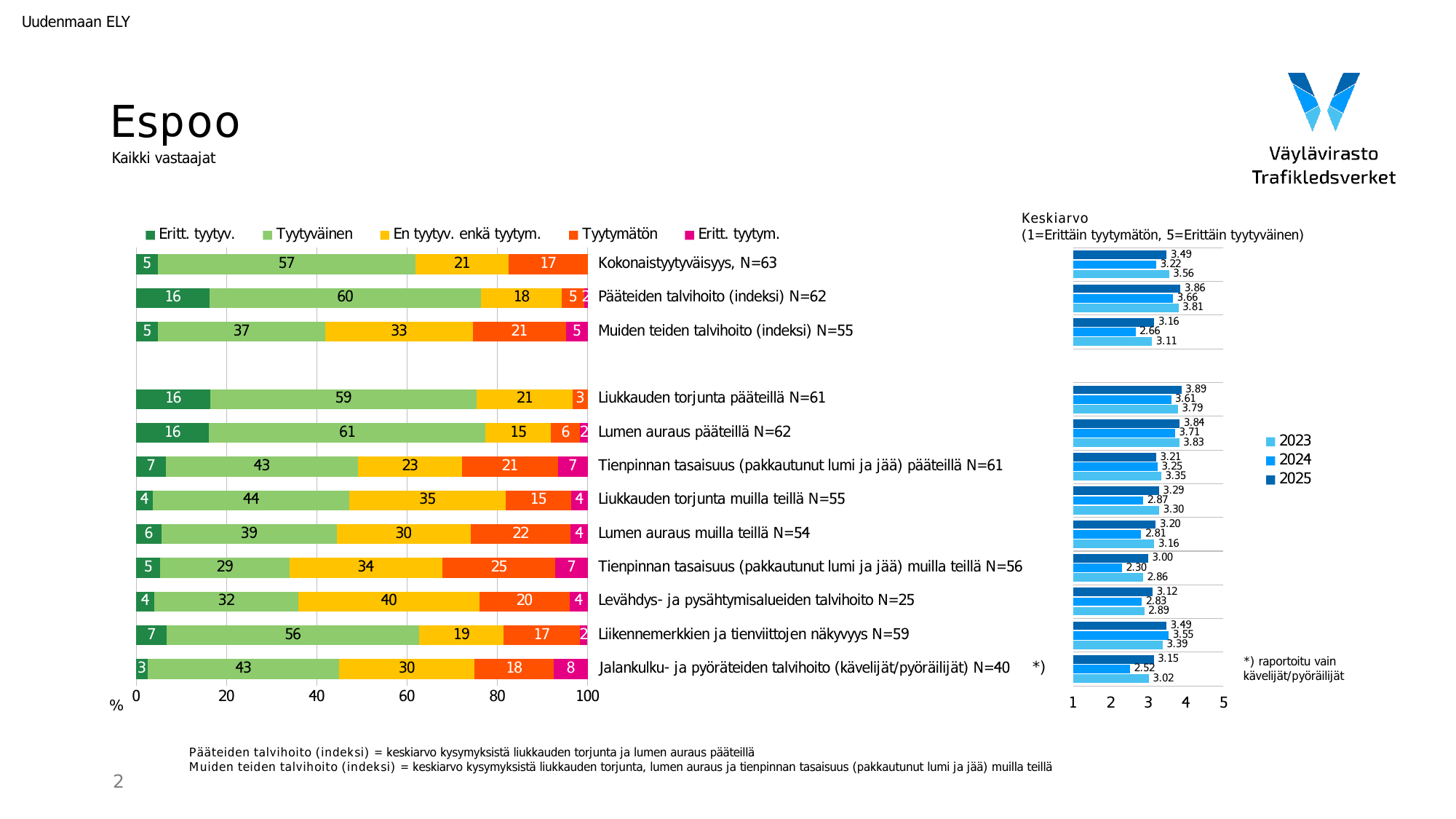

Uudenmaan ELY
# Espoo
Kaikki vastaajat
Keskiarvo
(1=Erittäin tyytymätön, 5=Erittäin tyytyväinen)

### Chart

| Category | Eritt. tyytyv. | Tyytyväinen | En tyytyv. enkä tyytym. | Tyytymätön | Eritt. tyytym. |
|---|---|---|---|---|---|
| Kokonaistyytyväisyys, N=63 | 4.761905 | 57.142857 | 20.634921 | 17.460317 | None |
| Pääteiden talvihoito (indeksi) N=62 | 16.2612375 | 60.153358 | 17.913802 | 4.865151 | 1.612903 |
| Muiden teiden talvihoito (indeksi) N=55 | 4.849687666666667 | 37.03222733333333 | 32.70121866666667 | 20.589225666666668 | 4.8276416666666675 |
|  | None | None | None | None | None |
| Liukkauden torjunta pääteillä N=61 | 16.393443 | 59.016393 | 21.311475 | 3.278689 | None |
| Lumen auraus pääteillä N=62 | 16.129032 | 61.290323 | 14.516129 | 6.451613 | 1.612903 |
| Tienpinnan tasaisuus (pakkautunut lumi ja jää) pääteillä N=61 | 6.557377 | 42.622951 | 22.95082 | 21.311475 | 6.557377 |
| Liukkauden torjunta muilla teillä N=55 | 3.636364 | 43.636364 | 34.545455 | 14.545455 | 3.636364 |
| Lumen auraus muilla teillä N=54 | 5.555556 | 38.888889 | 29.62963 | 22.222222 | 3.703704 |
| Tienpinnan tasaisuus (pakkautunut lumi ja jää) muilla teillä N=56 | 5.357143 | 28.571429 | 33.928571 | 25.0 | 7.142857 |
| Levähdys- ja pysähtymisalueiden talvihoito N=25 | 4.0 | 32.0 | 40.0 | 20.0 | 4.0 |
| Liikennemerkkien ja tienviittojen näkyvyys N=59 | 6.779661 | 55.932203 | 18.644068 | 16.949153 | 1.694915 |
| Jalankulku- ja pyöräteiden talvihoito (kävelijät/pyöräilijät) N=40 | 2.5 | 42.5 | 30.0 | 17.5 | 7.5 |

### Chart

| Category | 2025 | 2024 | 2023 |
|---|---|---|---|
*) raportoitu vain
kävelijät/pyöräilijät
*)
%
Pääteiden talvihoito (indeksi) = keskiarvo kysymyksistä liukkauden torjunta ja lumen auraus pääteillä
Muiden teiden talvihoito (indeksi) = keskiarvo kysymyksistä liukkauden torjunta, lumen auraus ja tienpinnan tasaisuus (pakkautunut lumi ja jää) muilla teillä

2